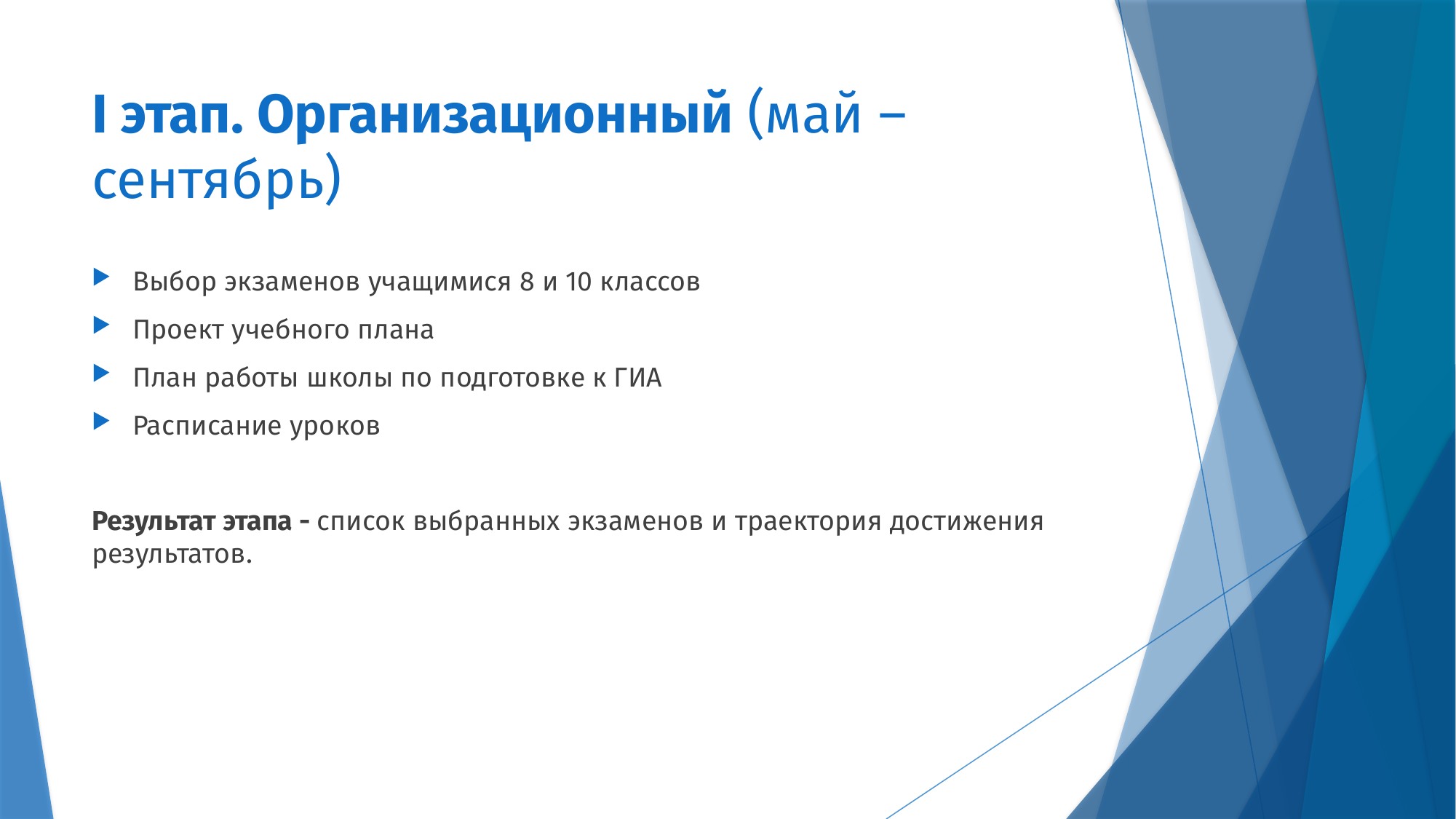

# I этап. Организационный (май – сентябрь)
Выбор экзаменов учащимися 8 и 10 классов
Проект учебного плана
План работы школы по подготовке к ГИА
Расписание уроков

Результат этапа - список выбранных экзаменов и траектория достижения результатов.